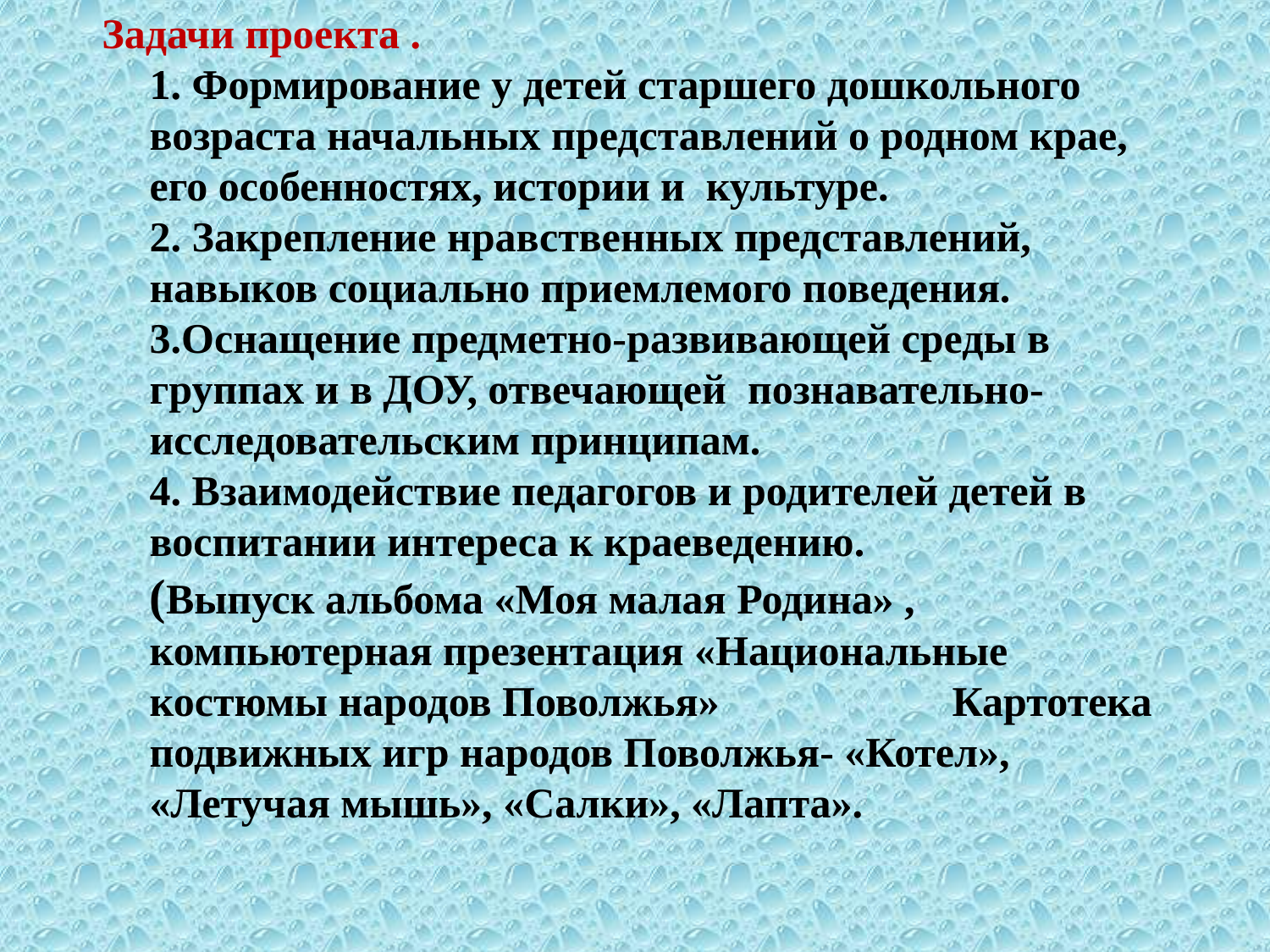

# Задачи проекта . 1. Формирование у детей старшего дошкольного возраста начальных представлений о родном крае, его особенностях, истории и  культуре. 2. Закрепление нравственных представлений, навыков социально приемлемого поведения. 3.Оснащение предметно-развивающей среды в группах и в ДОУ, отвечающей  познавательно-исследовательским принципам. 4. Взаимодействие педагогов и родителей детей в воспитании интереса к краеведению. (Выпуск альбома «Моя малая Родина» , компьютерная презентация «Национальные костюмы народов Поволжья»                      Картотека подвижных игр народов Поволжья- «Котел», «Летучая мышь», «Салки», «Лапта».